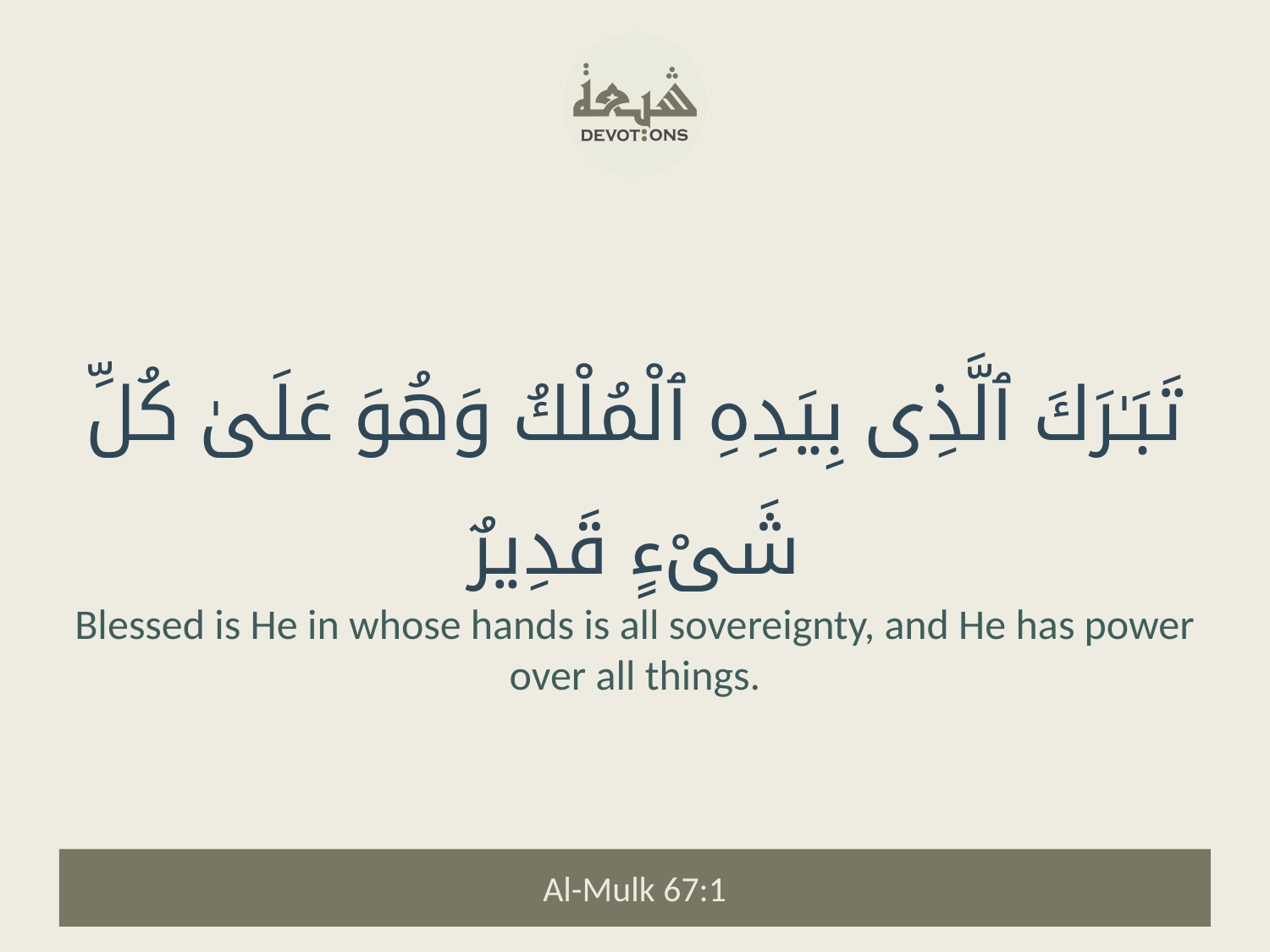

تَبَـٰرَكَ ٱلَّذِى بِيَدِهِ ٱلْمُلْكُ وَهُوَ عَلَىٰ كُلِّ شَىْءٍ قَدِيرٌ
Blessed is He in whose hands is all sovereignty, and He has power over all things.
Al-Mulk 67:1